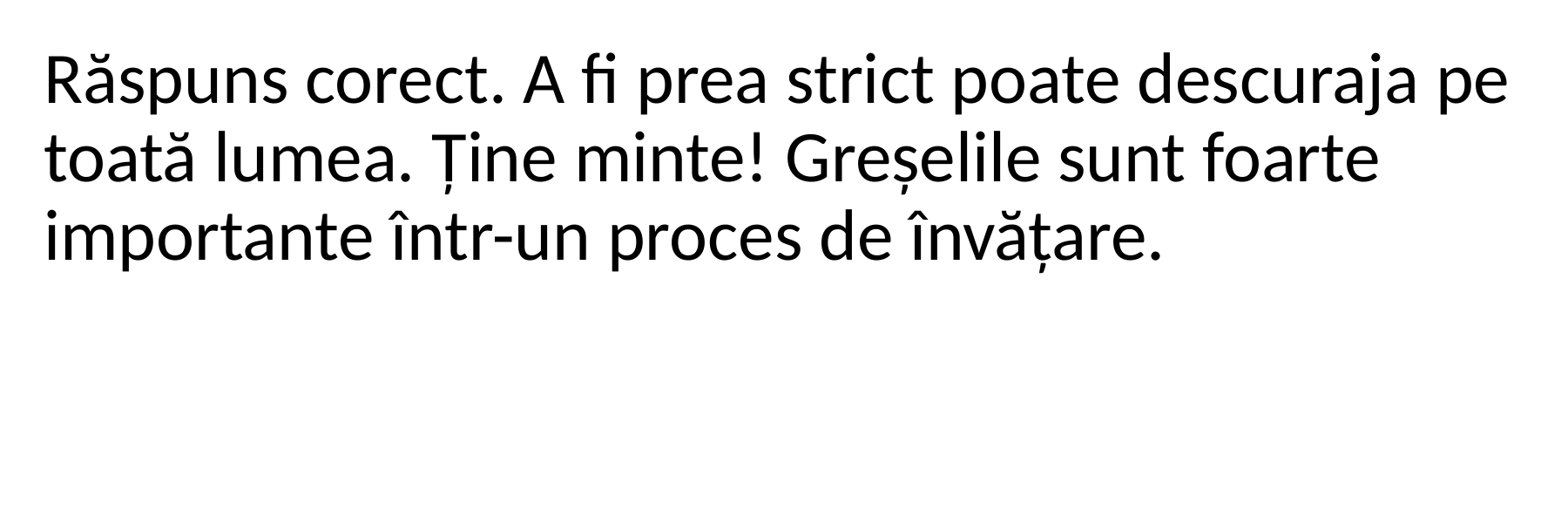

Răspuns corect. A fi prea strict poate descuraja pe toată lumea. Ține minte! Greșelile sunt foarte importante într-un proces de învățare.